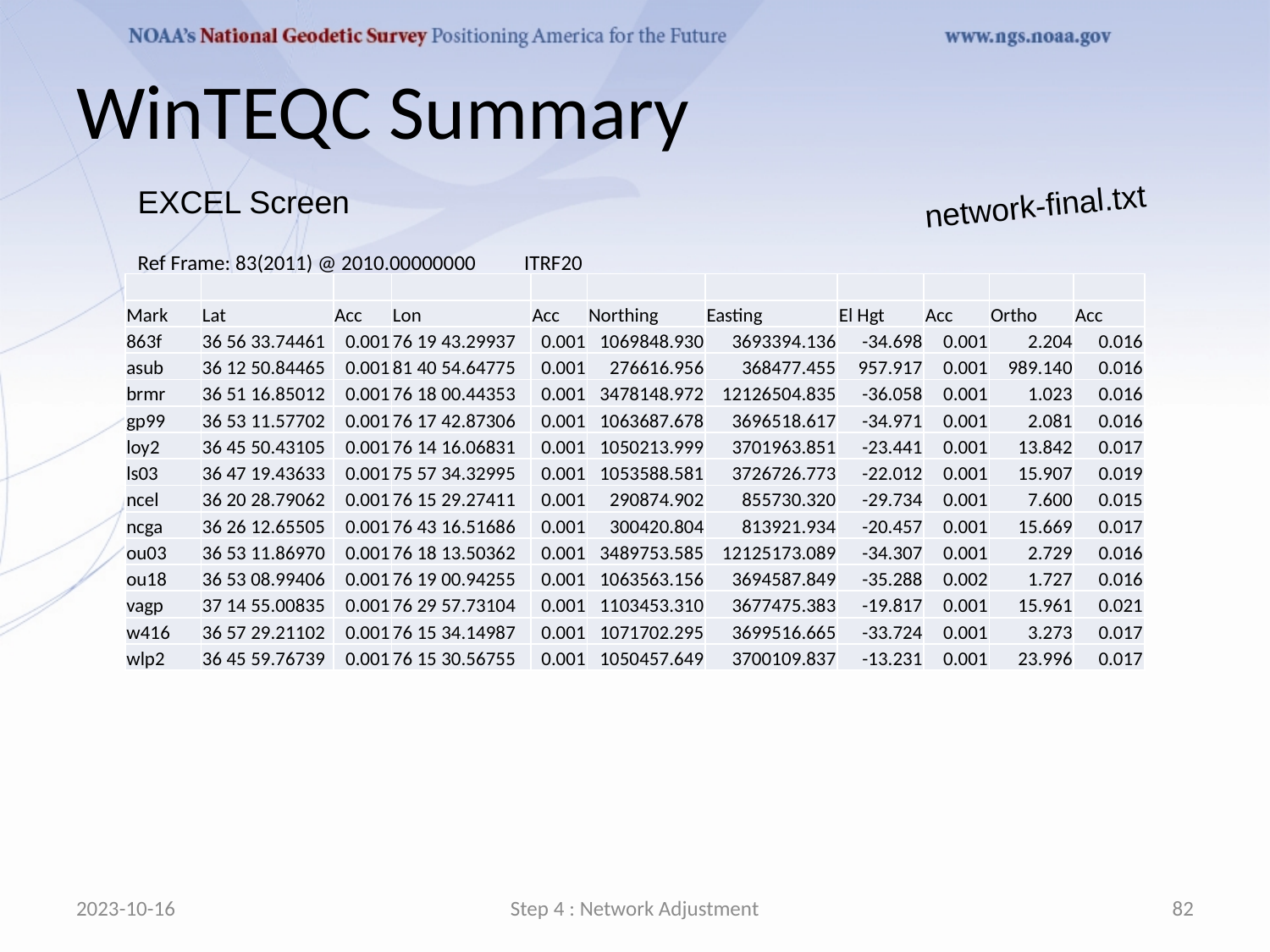

# WinTEQC Summary
EXCEL Screen
network-final.txt
Ref Frame: 83(2011) @ 2010.00000000          ITRF20
|  |  |  |  |  |  |  |  |  |  |  |
| --- | --- | --- | --- | --- | --- | --- | --- | --- | --- | --- |
| Mark | Lat | Acc | Lon | Acc | Northing | Easting | El Hgt | Acc | Ortho | Acc |
| 863f | 36 56 33.74461 | 0.001 | 76 19 43.29937 | 0.001 | 1069848.930 | 3693394.136 | -34.698 | 0.001 | 2.204 | 0.016 |
| asub | 36 12 50.84465 | 0.001 | 81 40 54.64775 | 0.001 | 276616.956 | 368477.455 | 957.917 | 0.001 | 989.140 | 0.016 |
| brmr | 36 51 16.85012 | 0.001 | 76 18 00.44353 | 0.001 | 3478148.972 | 12126504.835 | -36.058 | 0.001 | 1.023 | 0.016 |
| gp99 | 36 53 11.57702 | 0.001 | 76 17 42.87306 | 0.001 | 1063687.678 | 3696518.617 | -34.971 | 0.001 | 2.081 | 0.016 |
| loy2 | 36 45 50.43105 | 0.001 | 76 14 16.06831 | 0.001 | 1050213.999 | 3701963.851 | -23.441 | 0.001 | 13.842 | 0.017 |
| ls03 | 36 47 19.43633 | 0.001 | 75 57 34.32995 | 0.001 | 1053588.581 | 3726726.773 | -22.012 | 0.001 | 15.907 | 0.019 |
| ncel | 36 20 28.79062 | 0.001 | 76 15 29.27411 | 0.001 | 290874.902 | 855730.320 | -29.734 | 0.001 | 7.600 | 0.015 |
| ncga | 36 26 12.65505 | 0.001 | 76 43 16.51686 | 0.001 | 300420.804 | 813921.934 | -20.457 | 0.001 | 15.669 | 0.017 |
| ou03 | 36 53 11.86970 | 0.001 | 76 18 13.50362 | 0.001 | 3489753.585 | 12125173.089 | -34.307 | 0.001 | 2.729 | 0.016 |
| ou18 | 36 53 08.99406 | 0.001 | 76 19 00.94255 | 0.001 | 1063563.156 | 3694587.849 | -35.288 | 0.002 | 1.727 | 0.016 |
| vagp | 37 14 55.00835 | 0.001 | 76 29 57.73104 | 0.001 | 1103453.310 | 3677475.383 | -19.817 | 0.001 | 15.961 | 0.021 |
| w416 | 36 57 29.21102 | 0.001 | 76 15 34.14987 | 0.001 | 1071702.295 | 3699516.665 | -33.724 | 0.001 | 3.273 | 0.017 |
| wlp2 | 36 45 59.76739 | 0.001 | 76 15 30.56755 | 0.001 | 1050457.649 | 3700109.837 | -13.231 | 0.001 | 23.996 | 0.017 |
2023-10-16
Step 4 : Network Adjustment
82